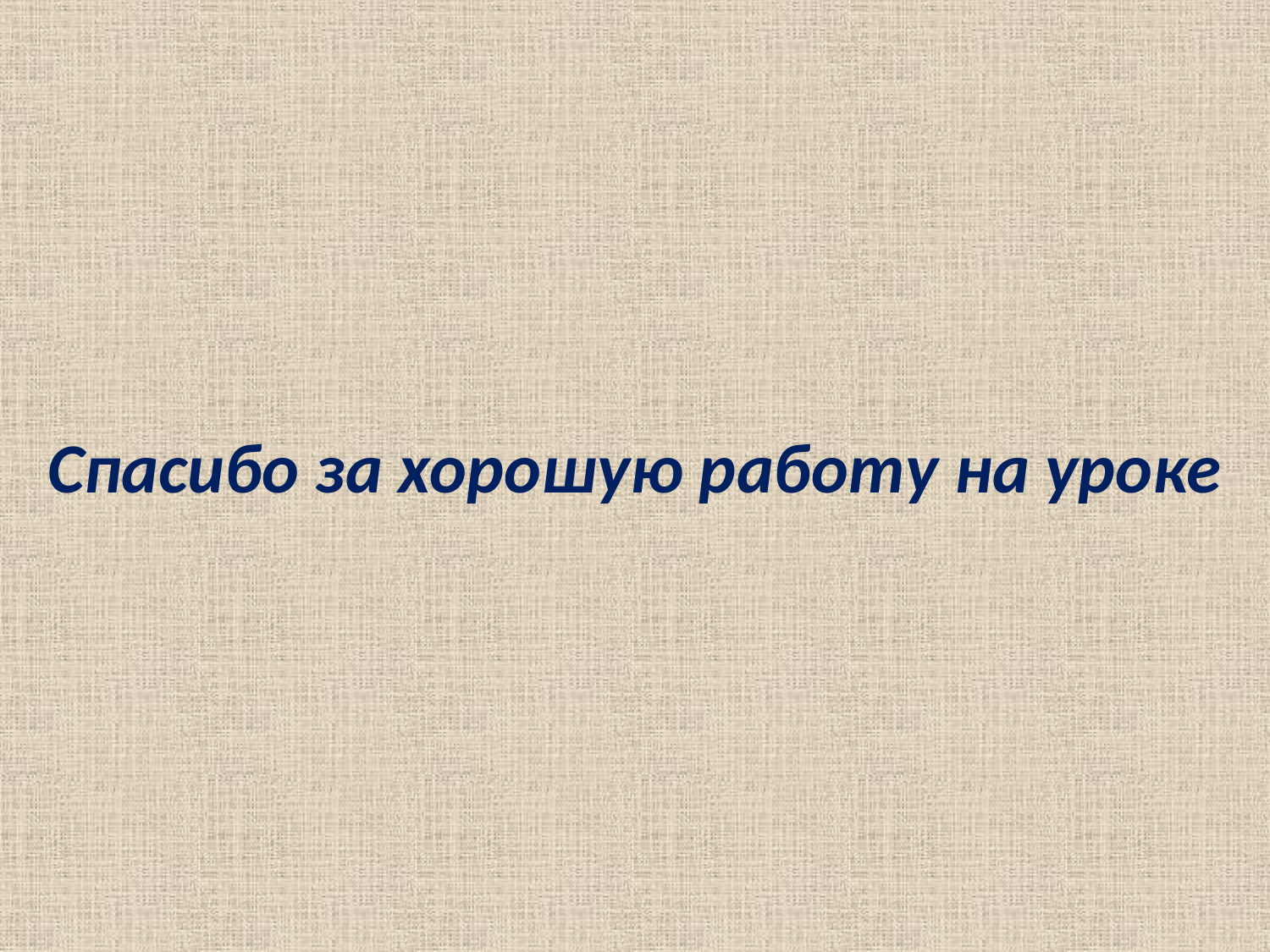

#
Спасибо за хорошую работу на уроке